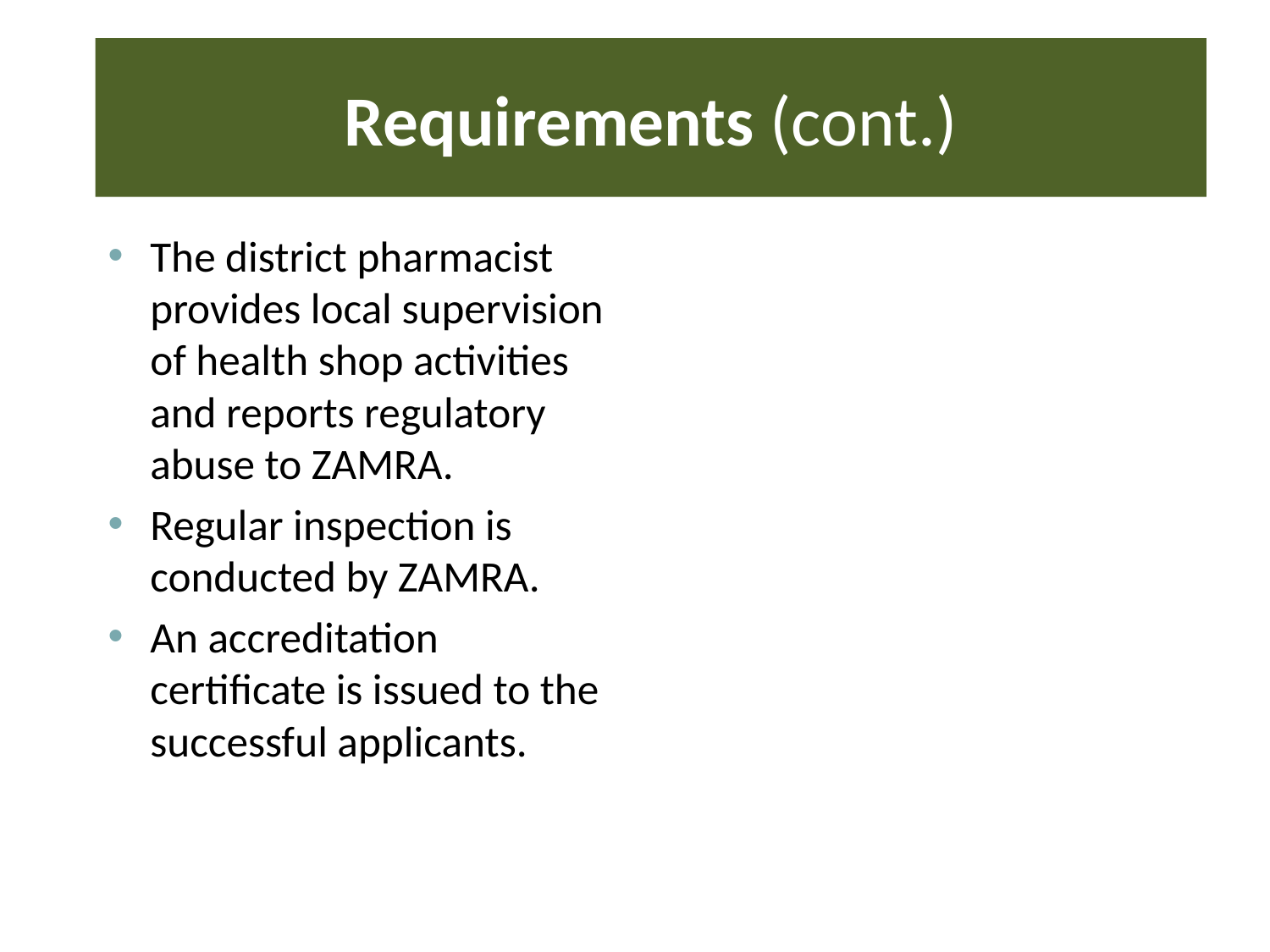

# Requirements (cont.)
The district pharmacist provides local supervision of health shop activities and reports regulatory abuse to ZAMRA.
Regular inspection is conducted by ZAMRA.
An accreditation certificate is issued to the successful applicants.